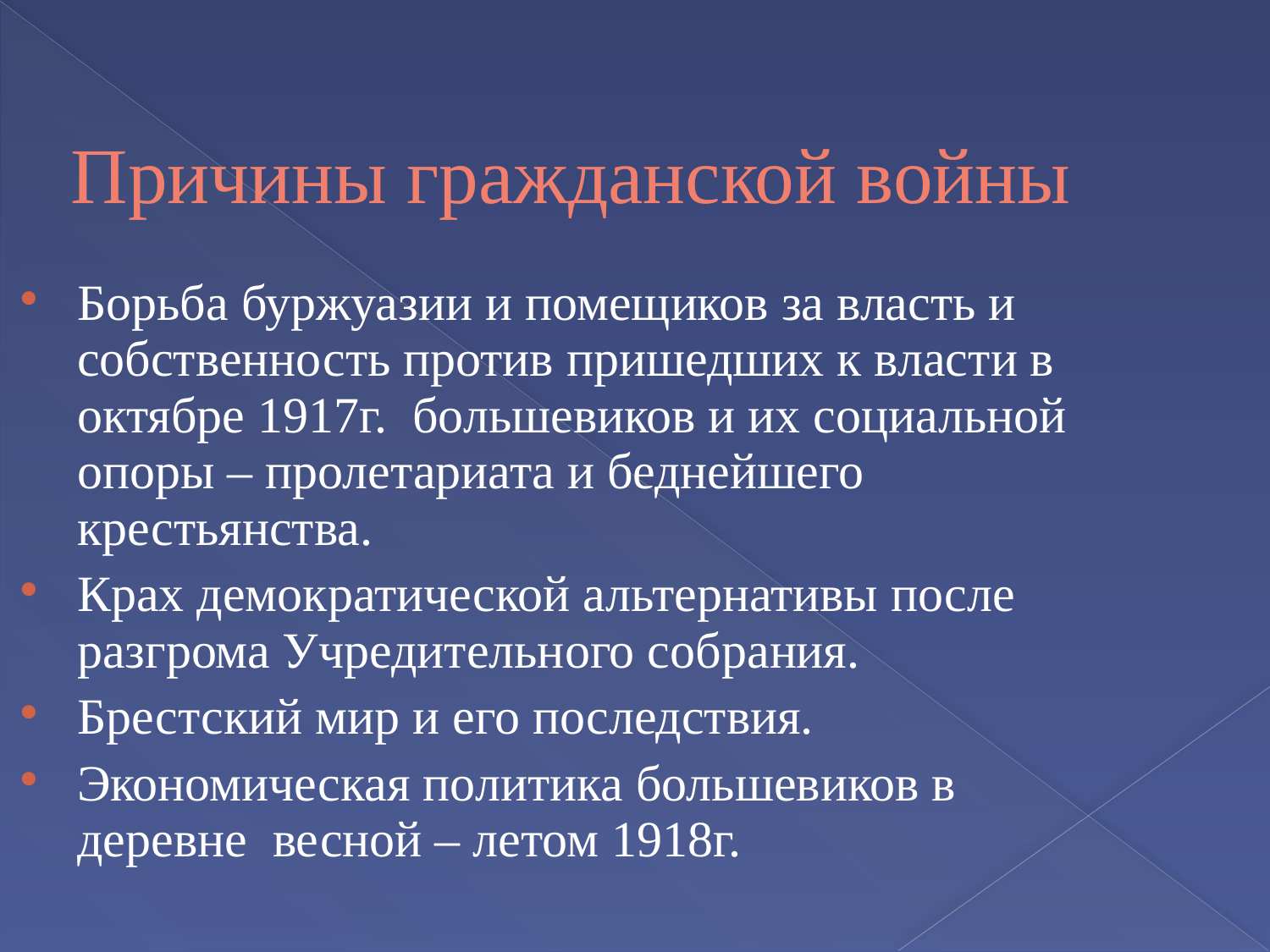

Причины гражданской войны
Борьба буржуазии и помещиков за власть и собственность против пришедших к власти в октябре 1917г.  большевиков и их социальной опоры – пролетариата и беднейшего крестьянства.
Крах демократической альтернативы после разгрома Учредительного собрания.
Брестский мир и его последствия.
Экономическая политика большевиков в деревне  весной – летом 1918г.